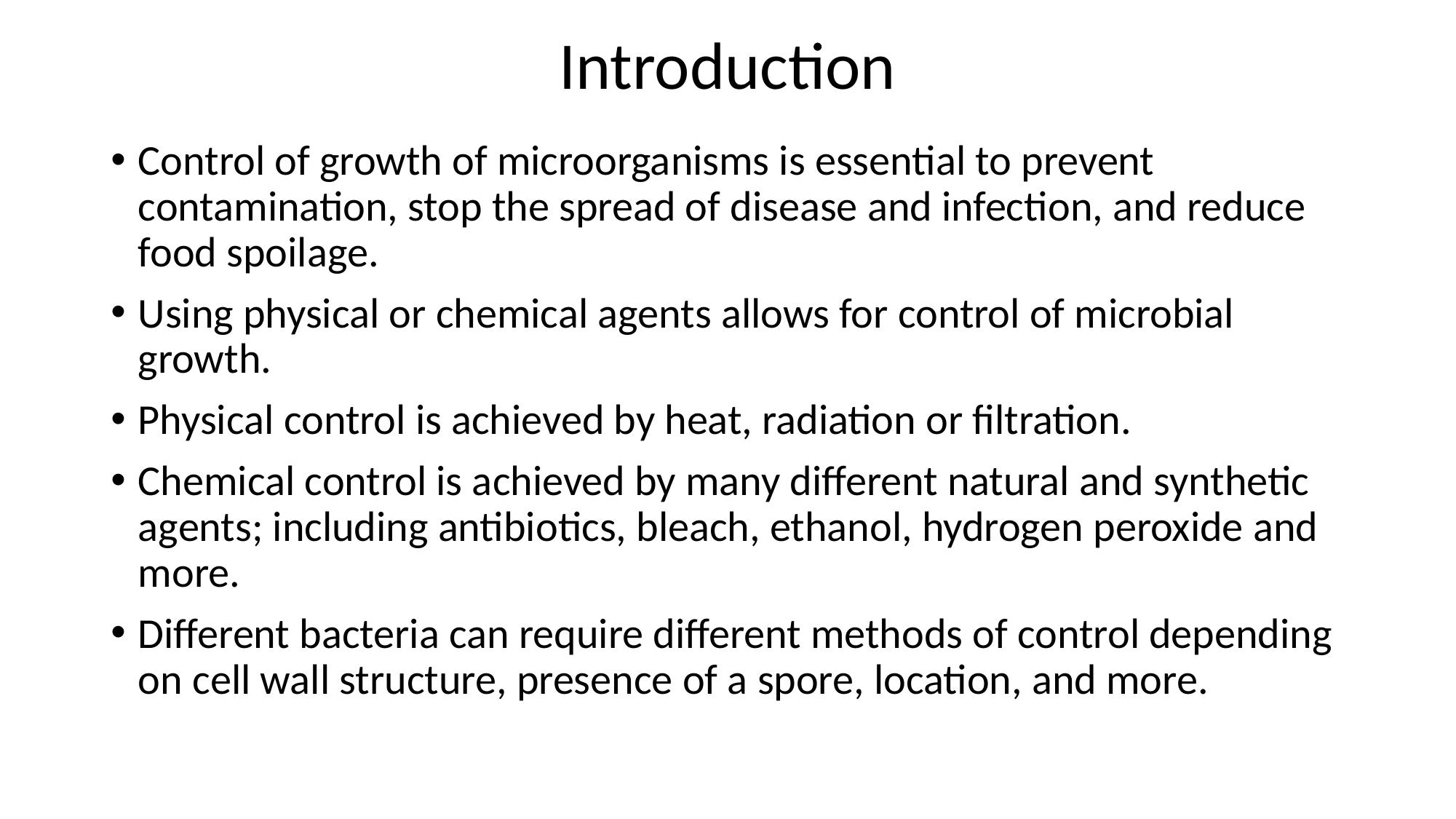

# Introduction
Control of growth of microorganisms is essential to prevent contamination, stop the spread of disease and infection, and reduce food spoilage.
Using physical or chemical agents allows for control of microbial growth.
Physical control is achieved by heat, radiation or filtration.
Chemical control is achieved by many different natural and synthetic agents; including antibiotics, bleach, ethanol, hydrogen peroxide and more.
Different bacteria can require different methods of control depending on cell wall structure, presence of a spore, location, and more.